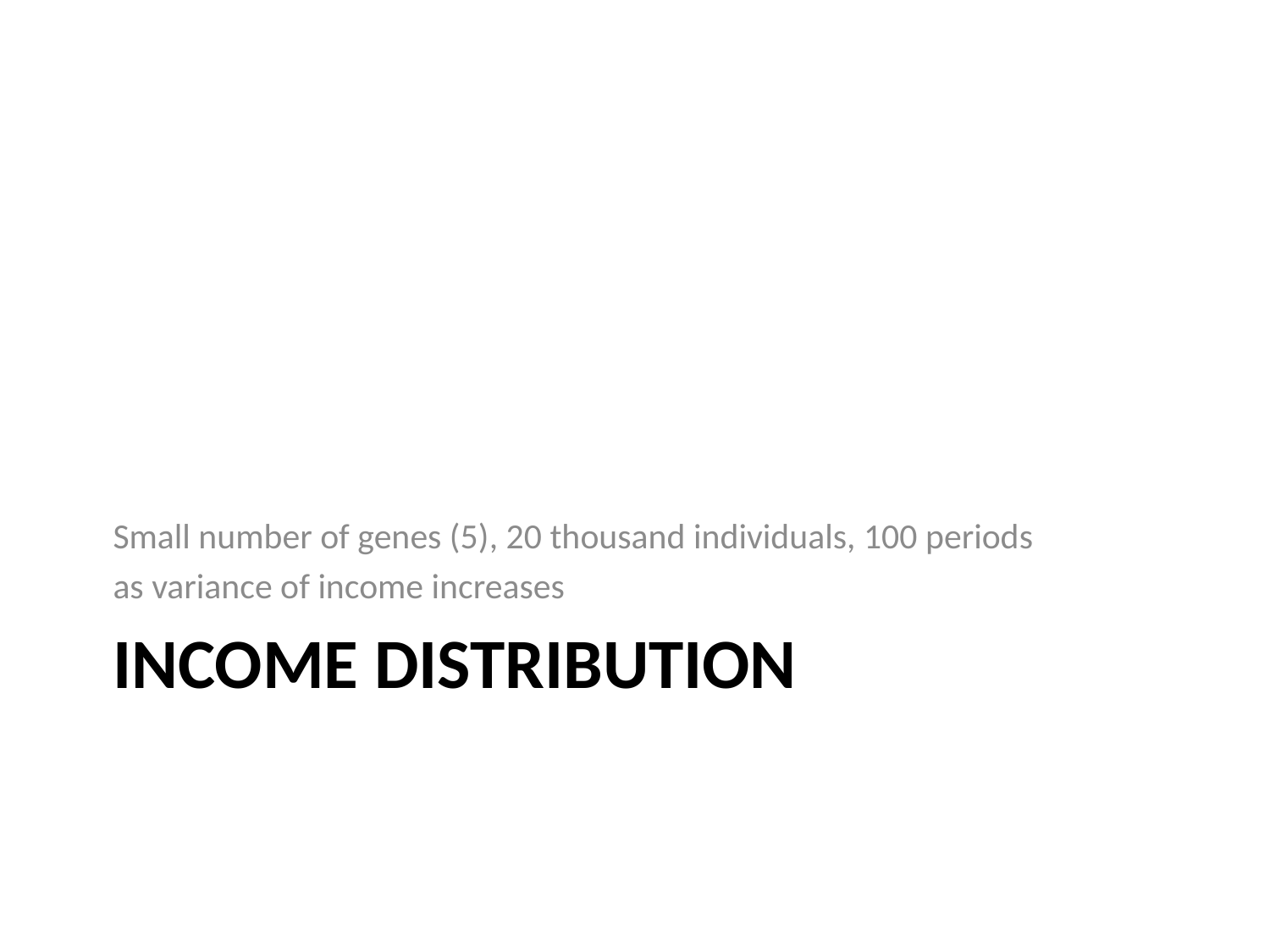

Small number of genes (5), 20 thousand individuals, 100 periods
as variance of income increases
# Income distribution